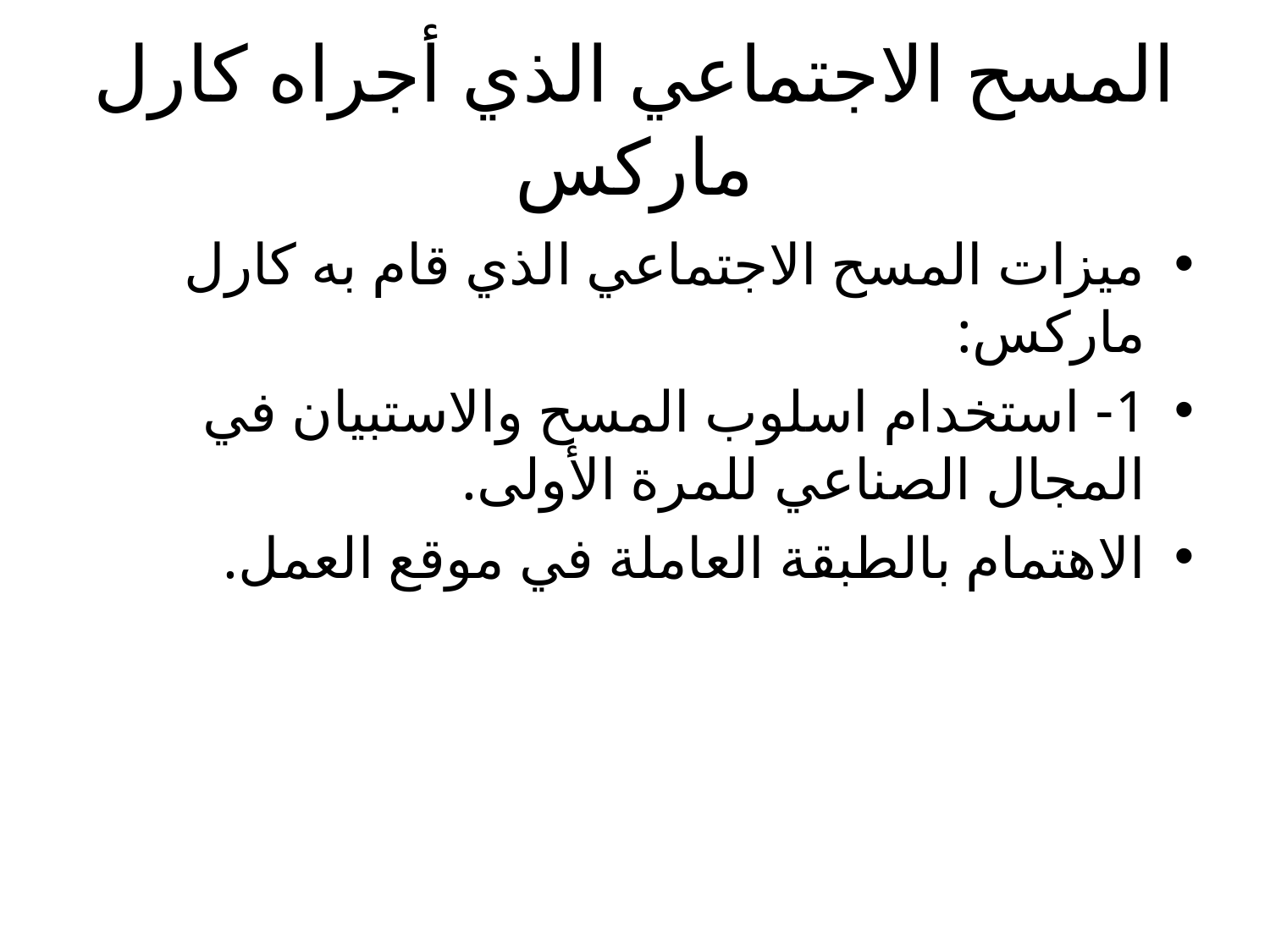

# المسح الاجتماعي الذي أجراه كارل ماركس
ميزات المسح الاجتماعي الذي قام به كارل ماركس:
1- استخدام اسلوب المسح والاستبيان في المجال الصناعي للمرة الأولى.
الاهتمام بالطبقة العاملة في موقع العمل.